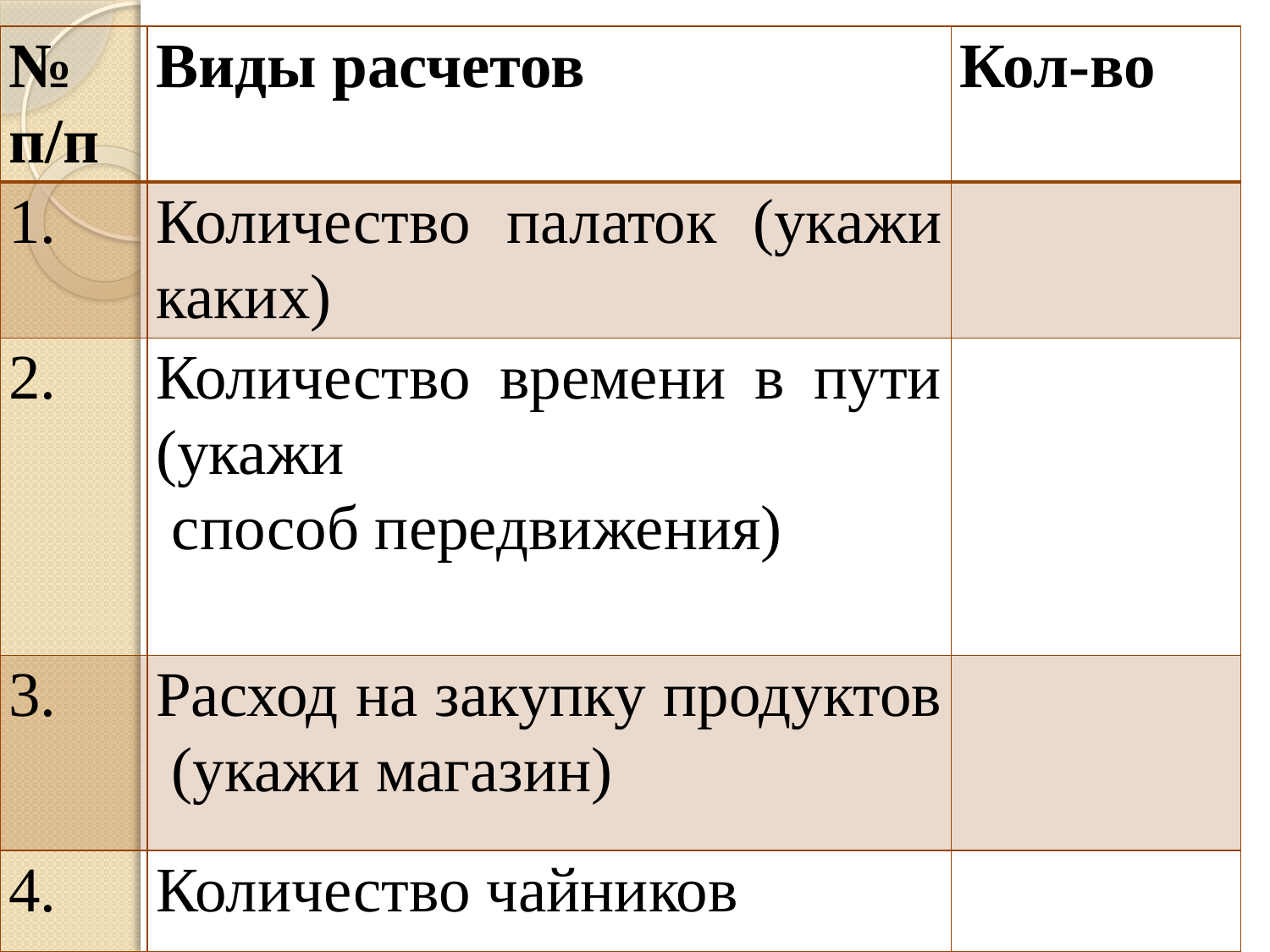

| № п/п | Виды расчетов | Кол-во |
| --- | --- | --- |
| 1. | Количество палаток (укажи каких) |  |
| 2. | Количество времени в пути (укажи способ передвижения) |  |
| 3. | Расход на закупку продуктов (укажи магазин) |  |
| 4. | Количество чайников |  |
#